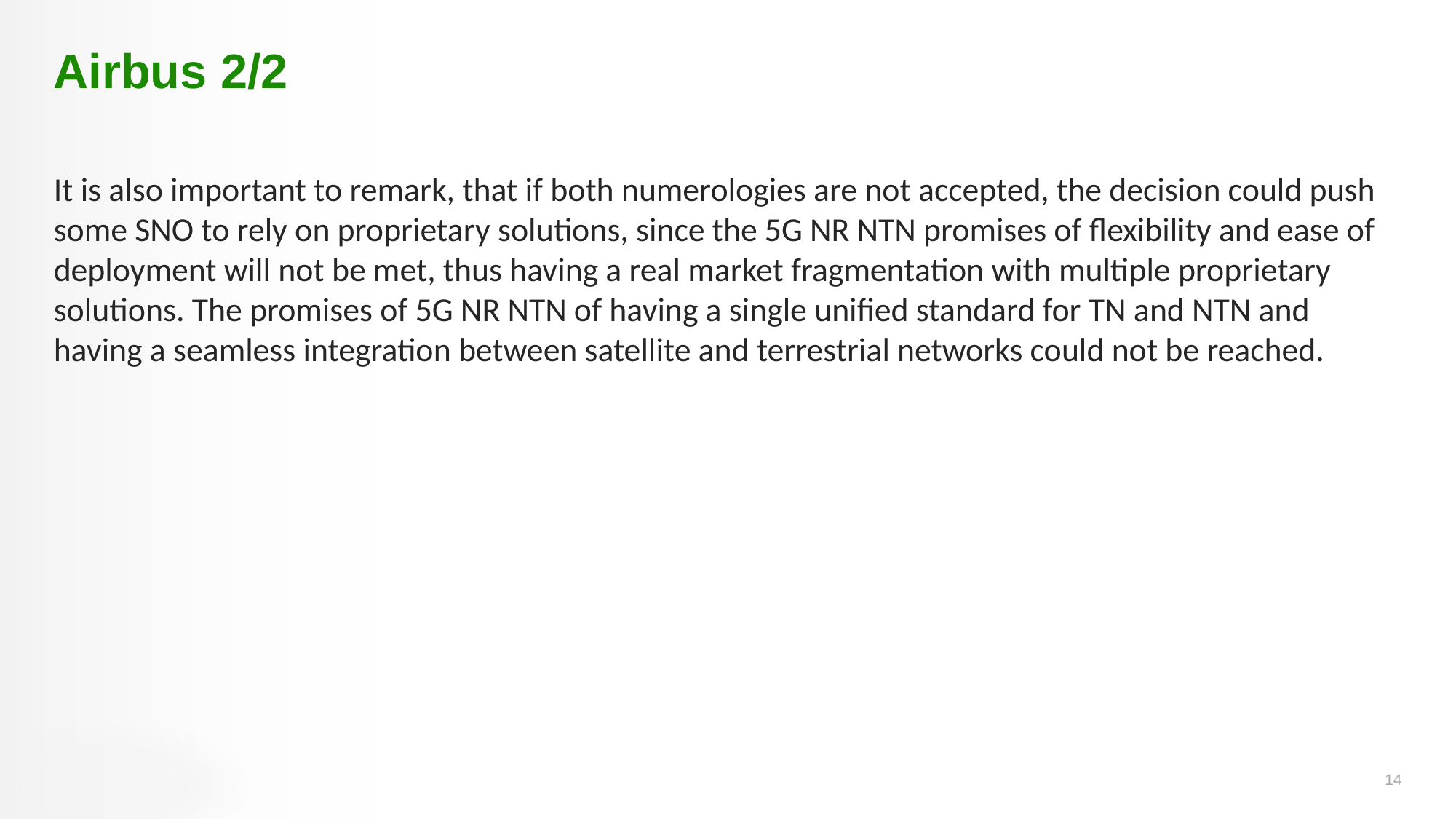

# Airbus 2/2
It is also important to remark, that if both numerologies are not accepted, the decision could push some SNO to rely on proprietary solutions, since the 5G NR NTN promises of flexibility and ease of deployment will not be met, thus having a real market fragmentation with multiple proprietary solutions. The promises of 5G NR NTN of having a single unified standard for TN and NTN and having a seamless integration between satellite and terrestrial networks could not be reached.